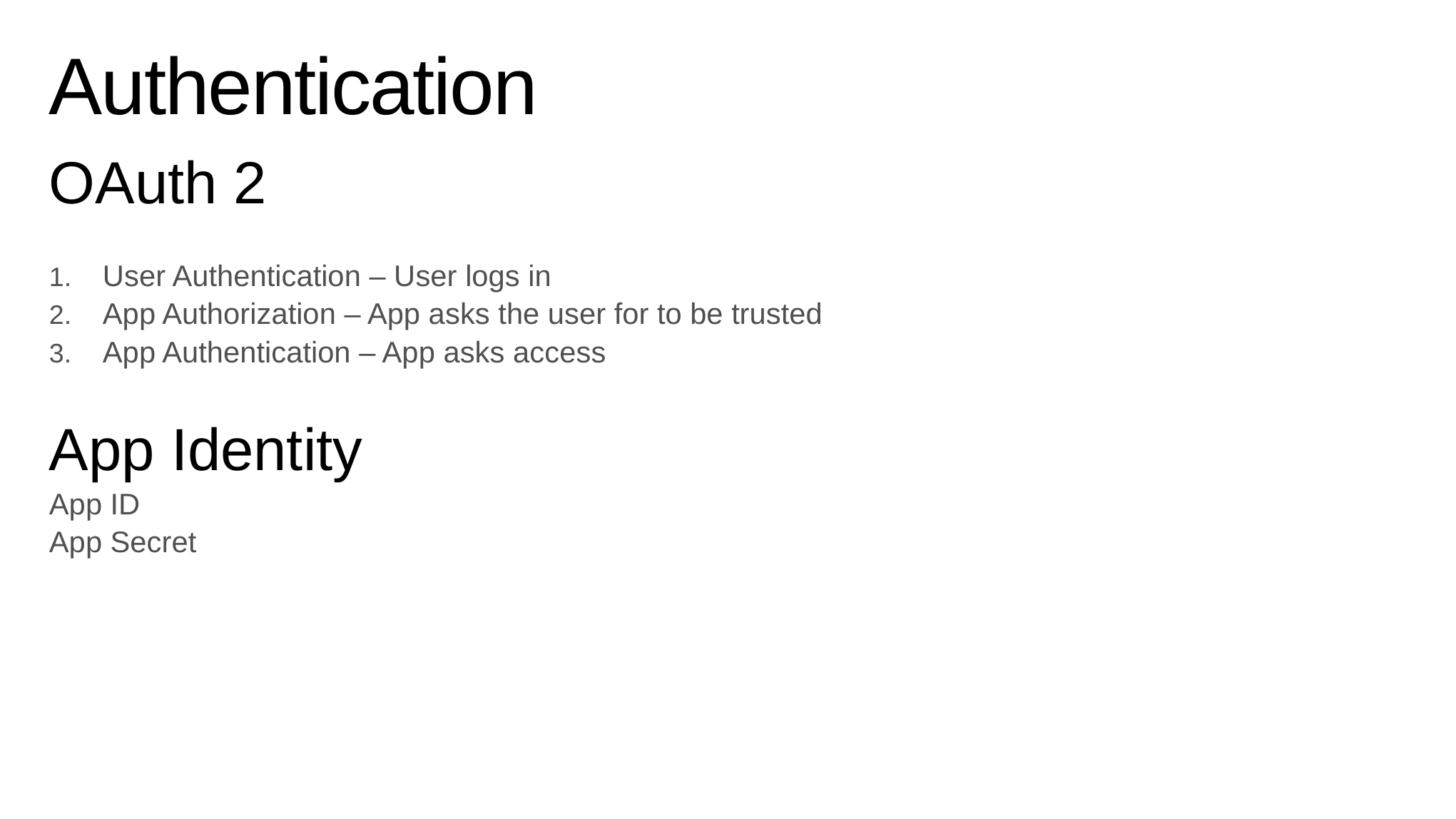

# Authentication
OAuth 2

User Authentication – User logs in
App Authorization – App asks the user for to be trusted
App Authentication – App asks access

App Identity
App ID
App Secret